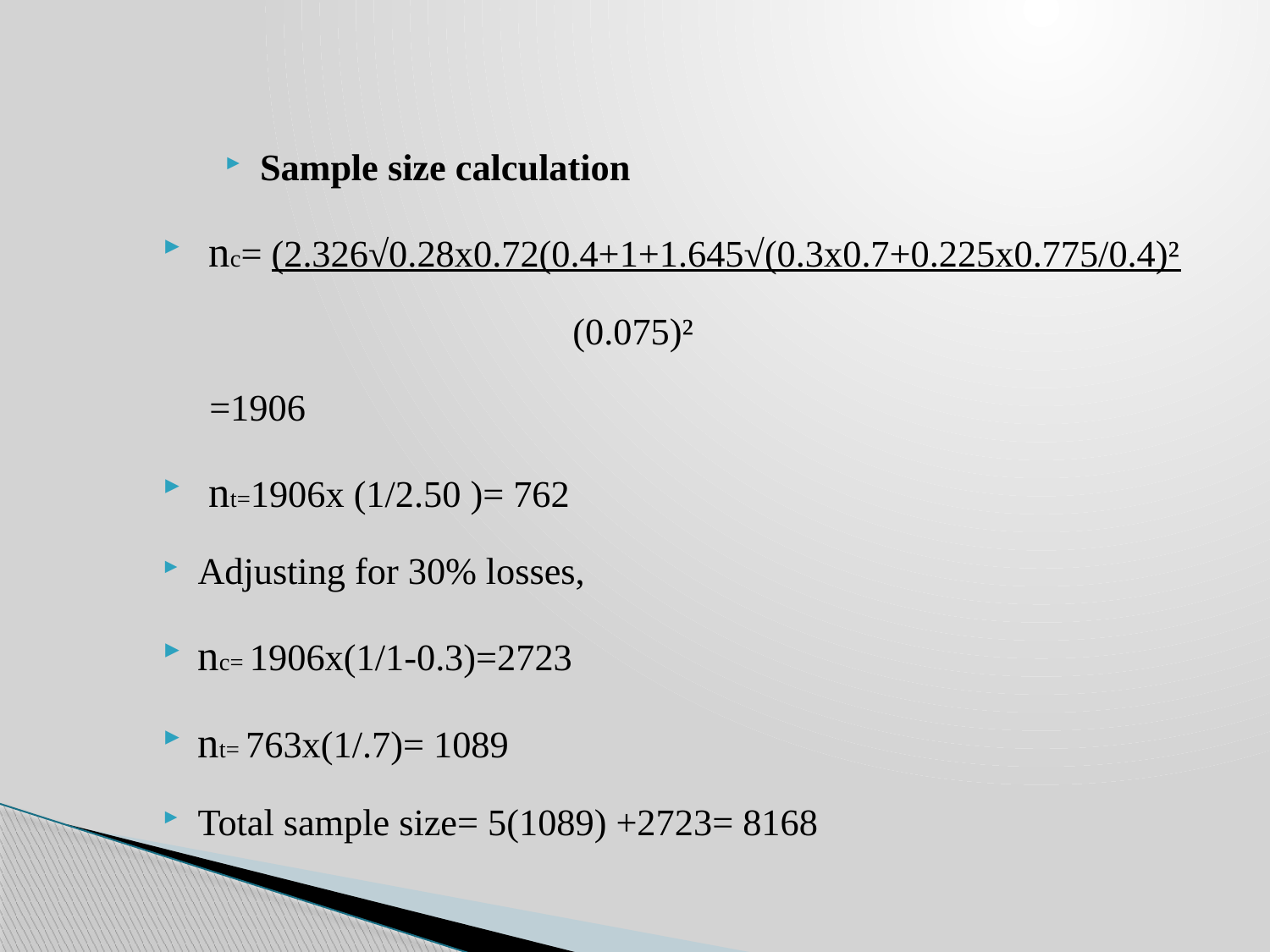

#
Sample size calculation
 nc= (2.326√0.28x0.72(0.4+1+1.645√(0.3x0.7+0.225x0.775/0.4)²
                                            (0.075)²
     =1906
 nt=1906x (1/2.50 )= 762
Adjusting for 30% losses,
nc= 1906x(1/1-0.3)=2723
nt= 763x(1/.7)= 1089
Total sample size= 5(1089) +2723= 8168